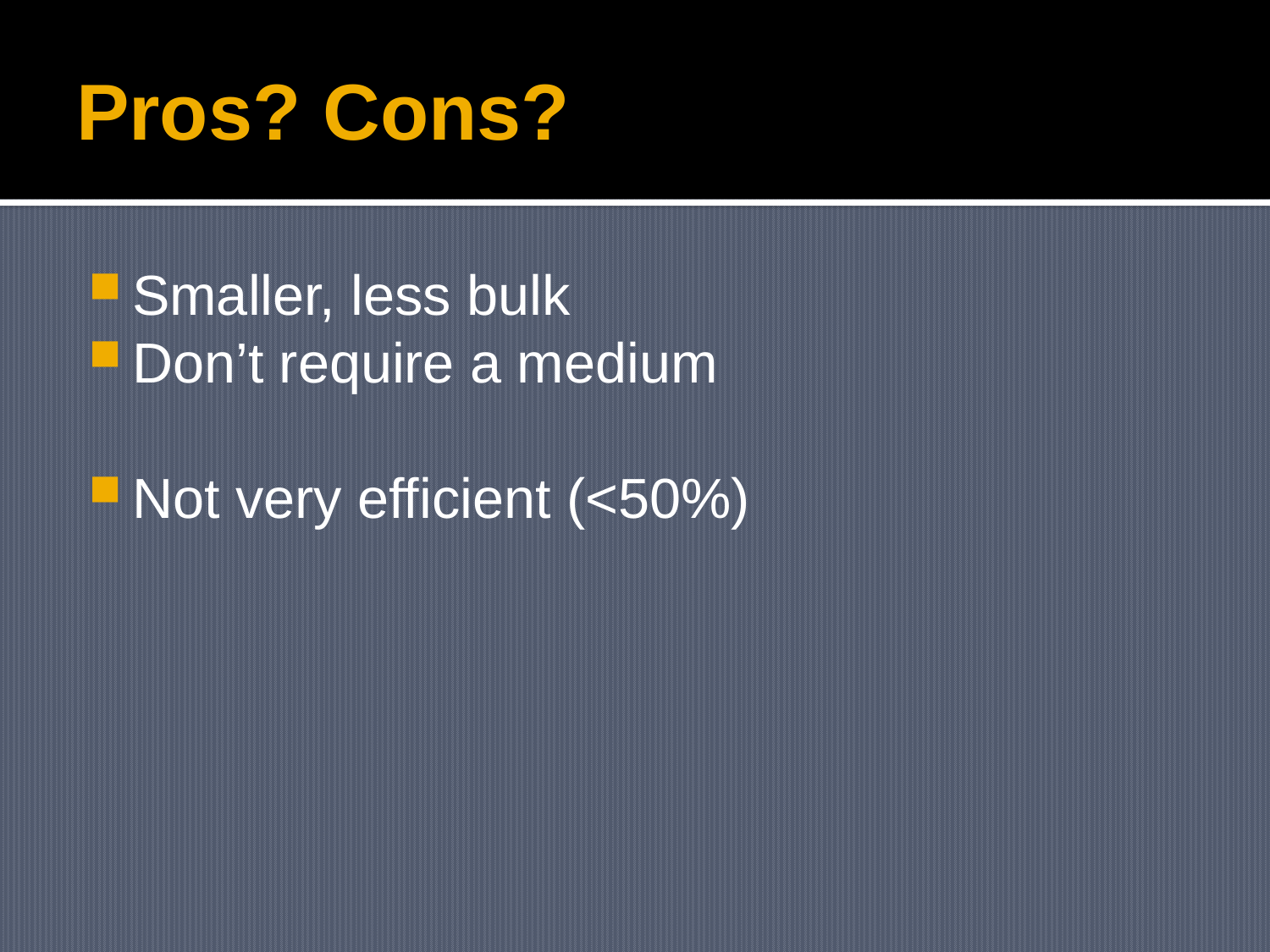

# Pros? Cons?
Smaller, less bulk
Don’t require a medium

Not very efficient (<50%)